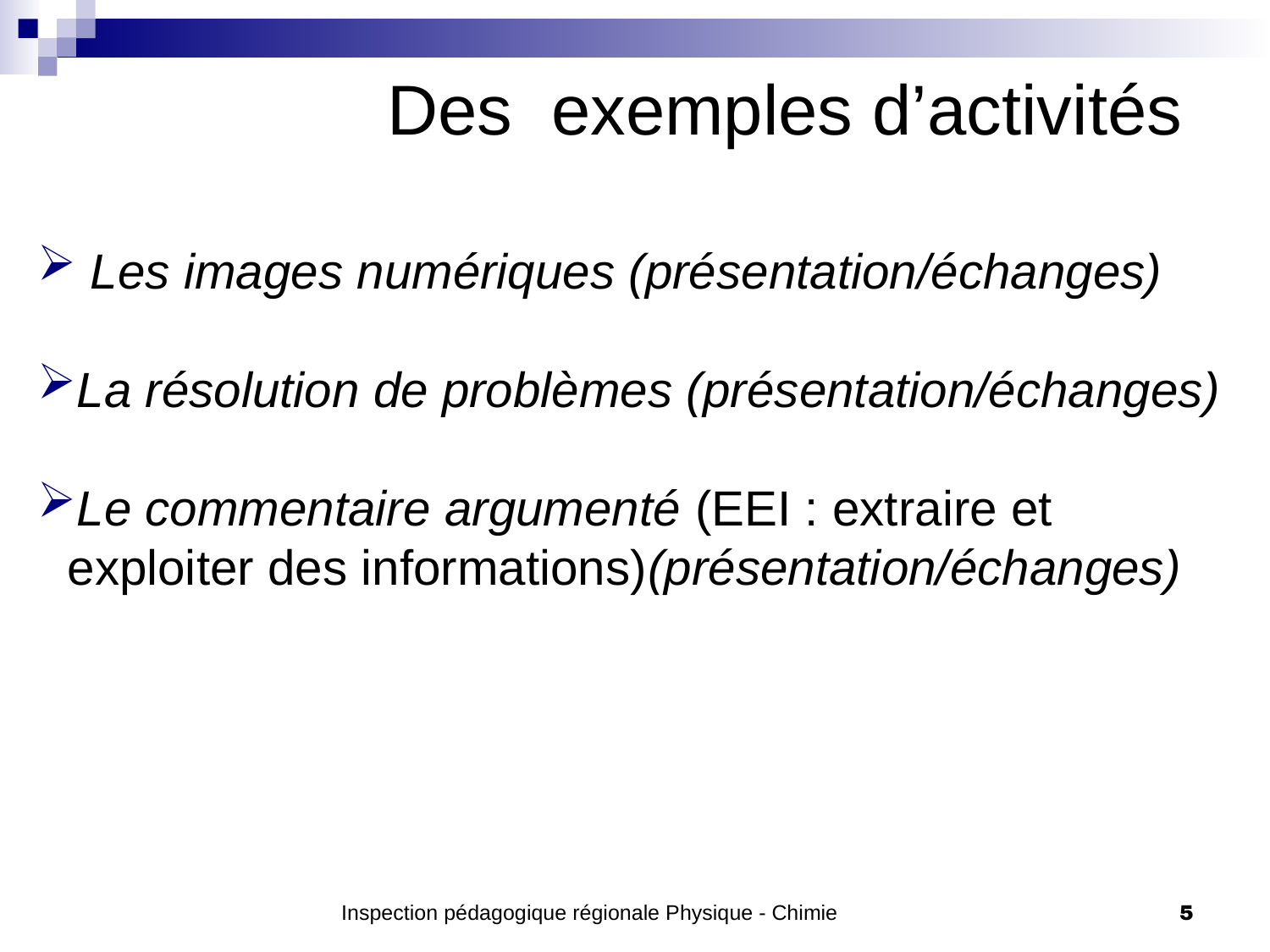

Des  exemples d’activités
 Les images numériques (présentation/échanges)

La résolution de problèmes (présentation/échanges)

Le commentaire argumenté (EEI : extraire et exploiter des informations)(présentation/échanges)

5
Inspection pédagogique régionale Physique - Chimie